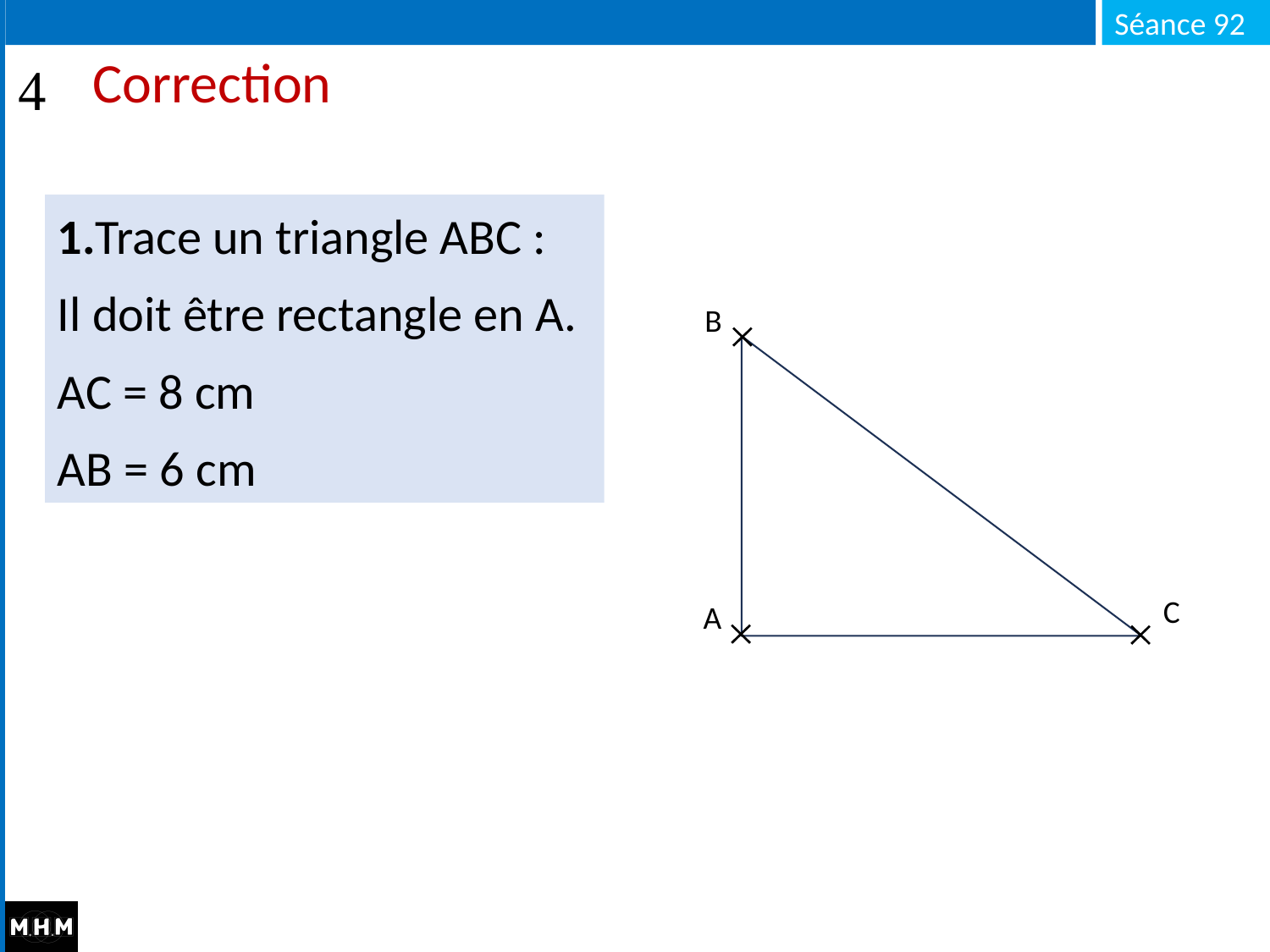

# Correction
1.Trace un triangle ABC :
Il doit être rectangle en A.
AC = 8 cm
AB = 6 cm
B

C

A